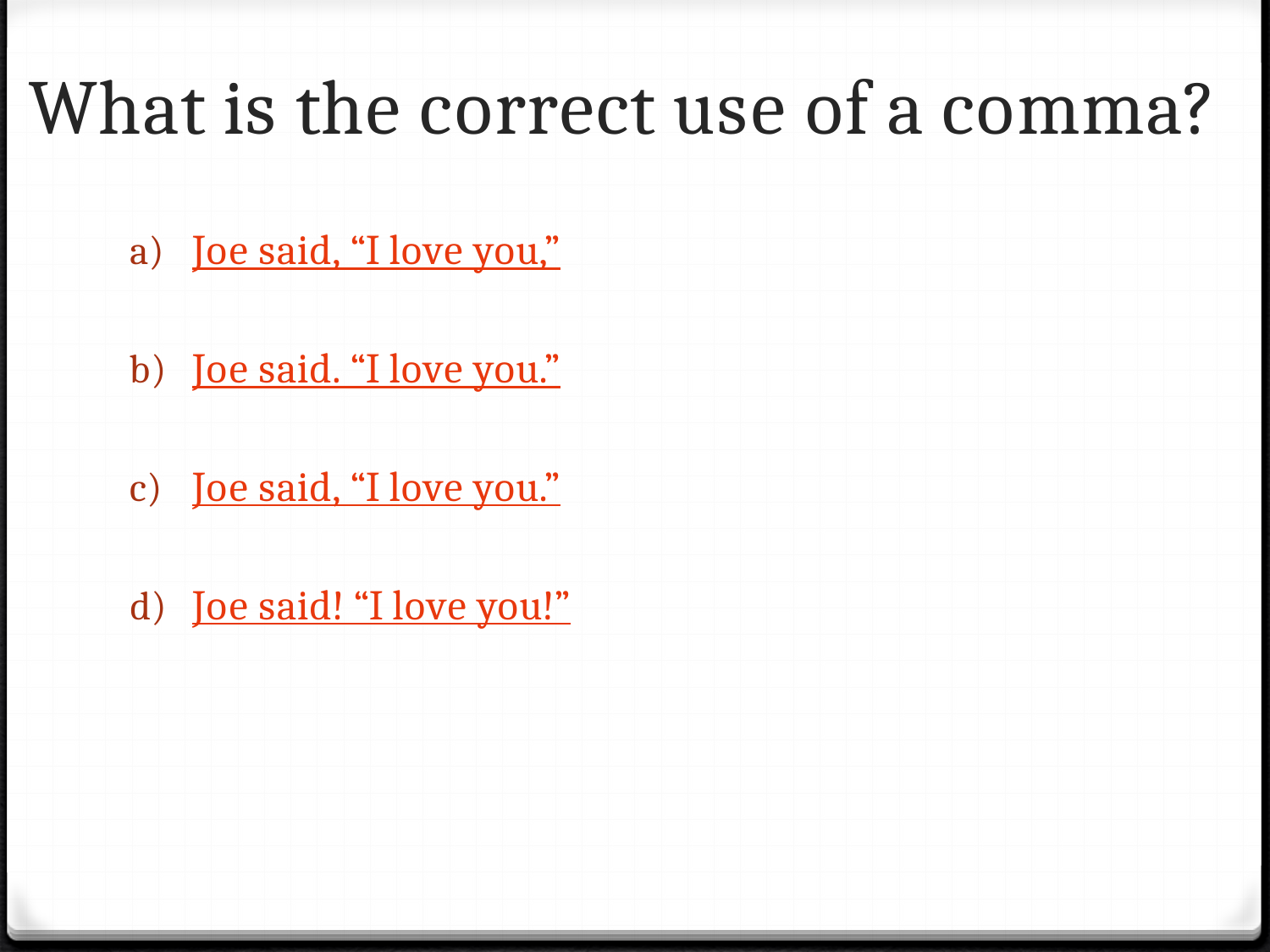

# What is the correct use of a comma?
Joe said, “I love you,”

Joe said. “I love you.”

Joe said, “I love you.”

Joe said! “I love you!”